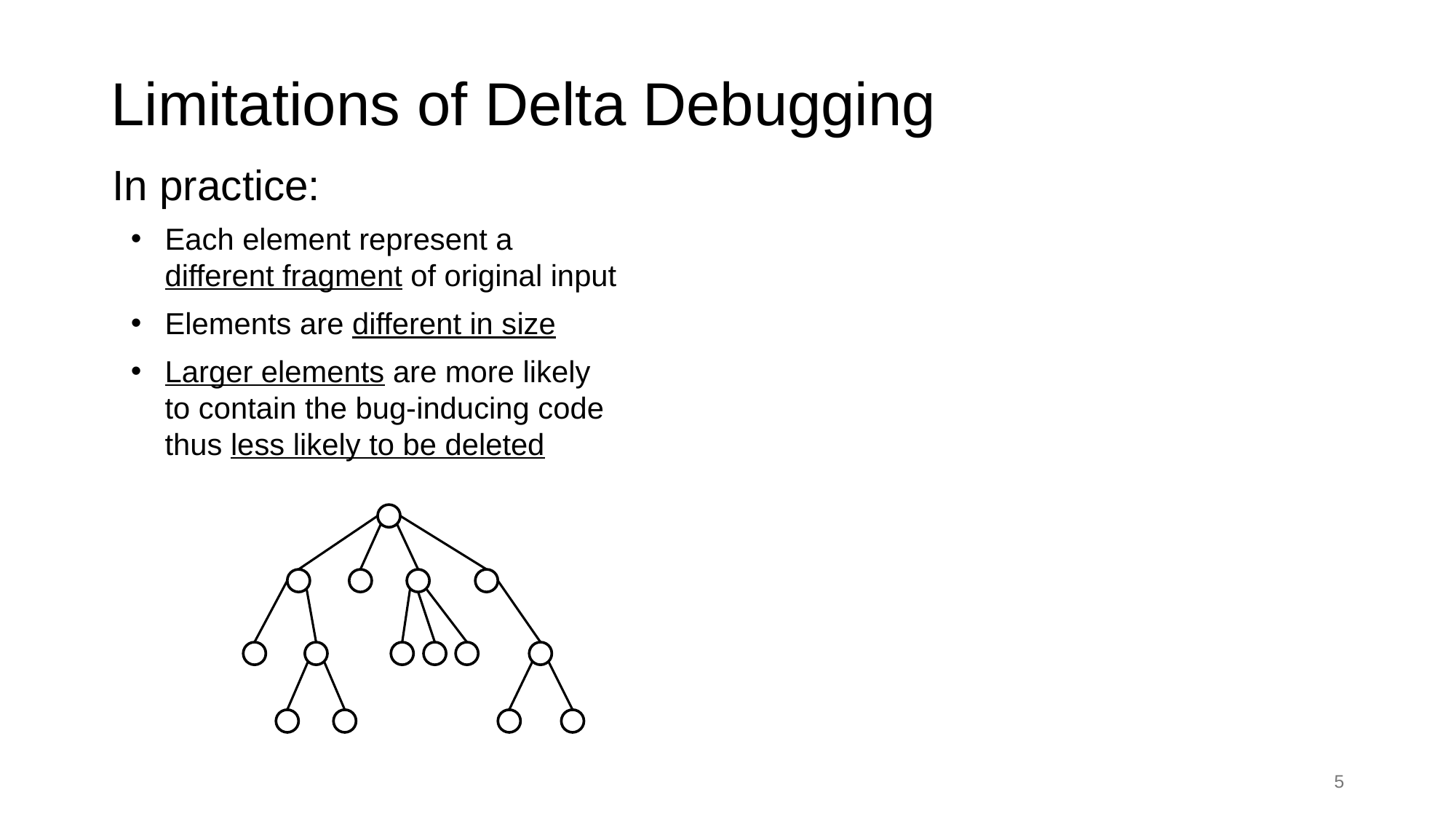

# Limitations of Delta Debugging
In practice:
Each element represent a different fragment of original input
Elements are different in size
Larger elements are more likely to contain the bug-inducing code thus less likely to be deleted

5